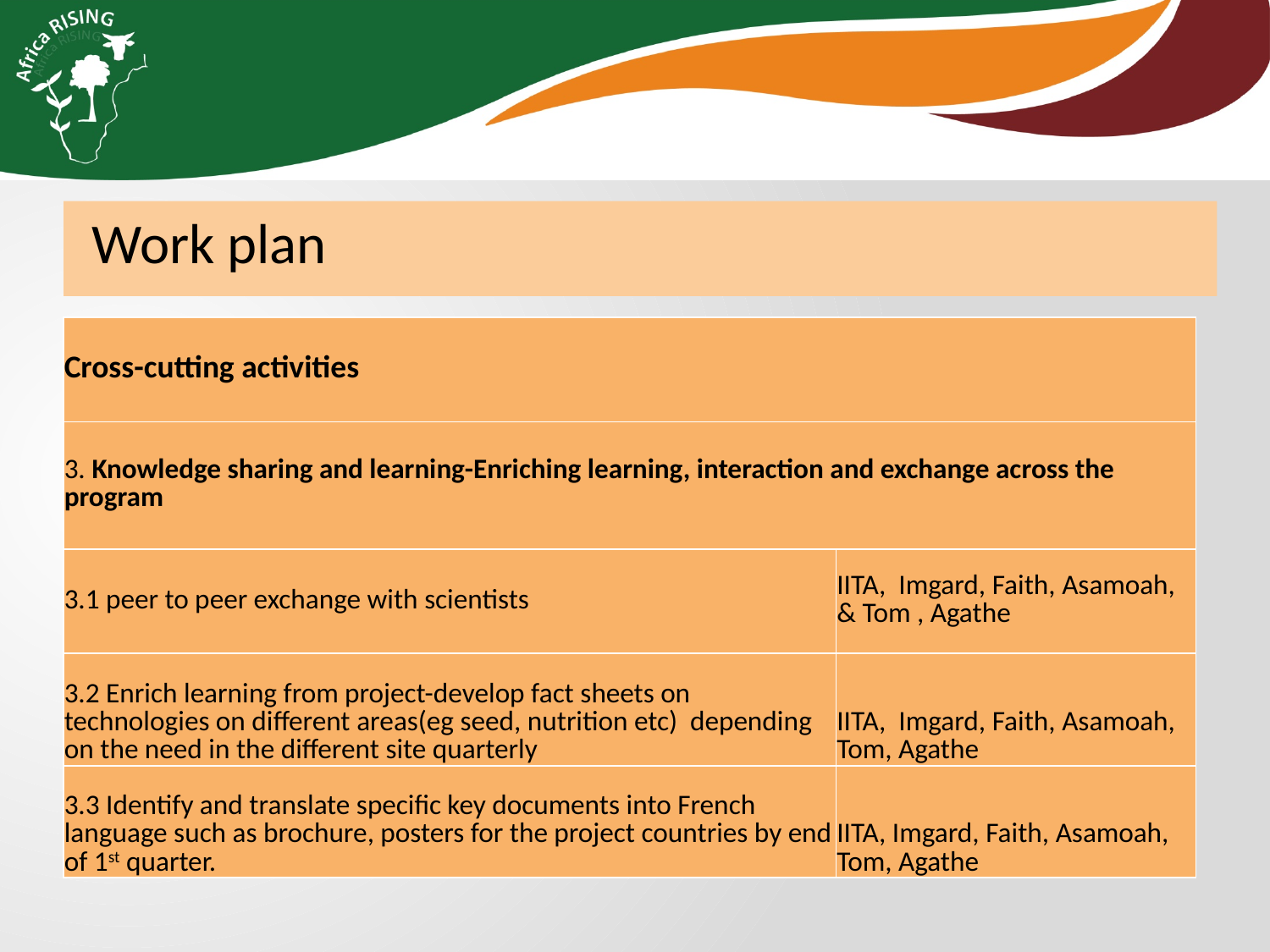

Work plan
| Cross-cutting activities |  |
| --- | --- |
| 3. Knowledge sharing and learning-Enriching learning, interaction and exchange across the program |  |
| 3.1 peer to peer exchange with scientists | IITA, Imgard, Faith, Asamoah, & Tom , Agathe |
| 3.2 Enrich learning from project-develop fact sheets on technologies on different areas(eg seed, nutrition etc) depending on the need in the different site quarterly | IITA, Imgard, Faith, Asamoah, Tom, Agathe |
| 3.3 Identify and translate specific key documents into French language such as brochure, posters for the project countries by end of 1st quarter. | IITA, Imgard, Faith, Asamoah, Tom, Agathe |